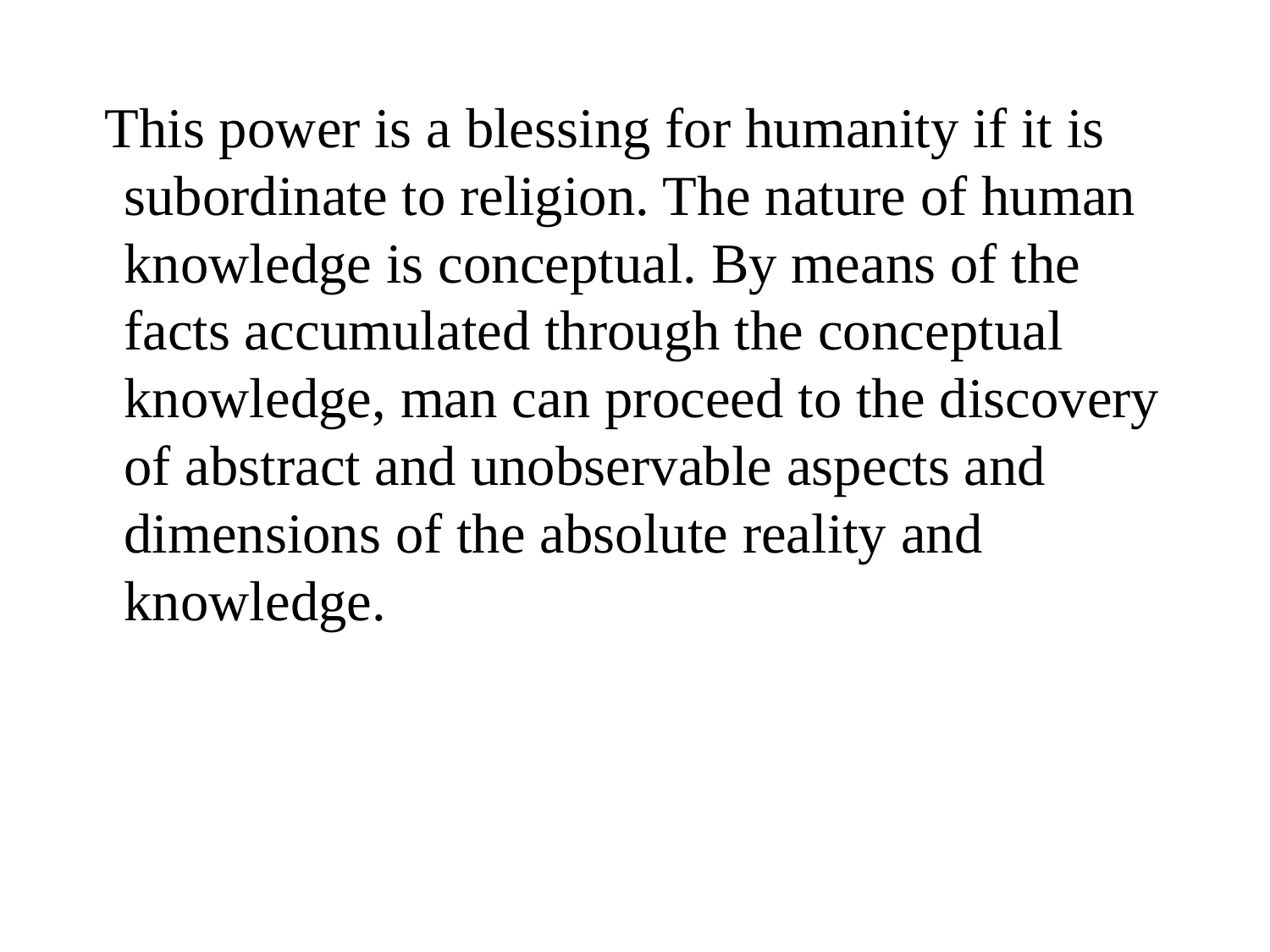

#
  This power is a blessing for humanity if it is subordinate to religion. The nature of human knowledge is conceptual. By means of the facts accumulated through the conceptual knowledge, man can proceed to the discovery of abstract and unobservable aspects and dimensions of the absolute reality and knowledge.